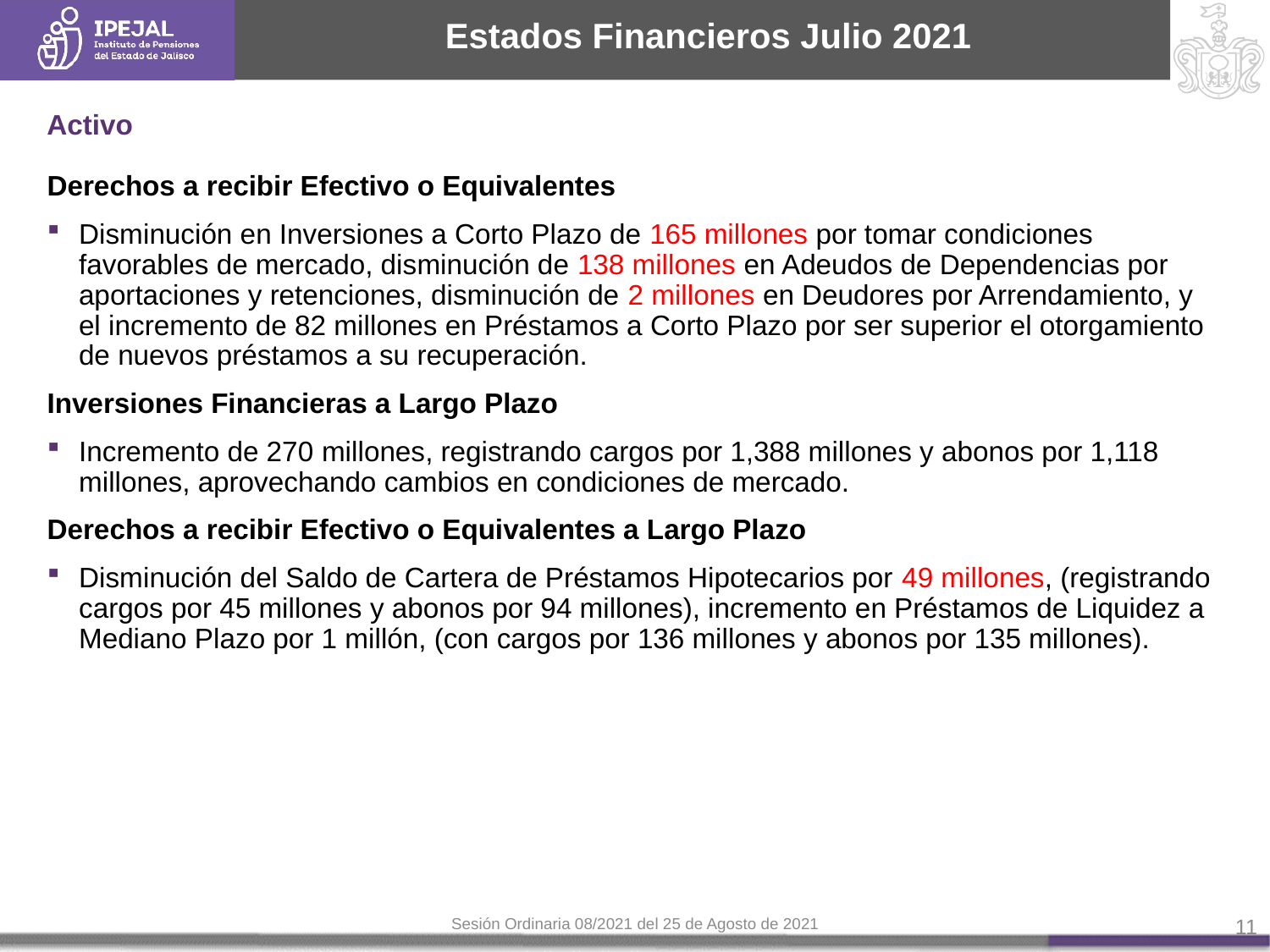

Estados Financieros Julio 2021
Activo
Derechos a recibir Efectivo o Equivalentes
Disminución en Inversiones a Corto Plazo de 165 millones por tomar condiciones favorables de mercado, disminución de 138 millones en Adeudos de Dependencias por aportaciones y retenciones, disminución de 2 millones en Deudores por Arrendamiento, y el incremento de 82 millones en Préstamos a Corto Plazo por ser superior el otorgamiento de nuevos préstamos a su recuperación.
Inversiones Financieras a Largo Plazo
Incremento de 270 millones, registrando cargos por 1,388 millones y abonos por 1,118 millones, aprovechando cambios en condiciones de mercado.
Derechos a recibir Efectivo o Equivalentes a Largo Plazo
Disminución del Saldo de Cartera de Préstamos Hipotecarios por 49 millones, (registrando cargos por 45 millones y abonos por 94 millones), incremento en Préstamos de Liquidez a Mediano Plazo por 1 millón, (con cargos por 136 millones y abonos por 135 millones).
Sesión Ordinaria 08/2021 del 25 de Agosto de 2021
11